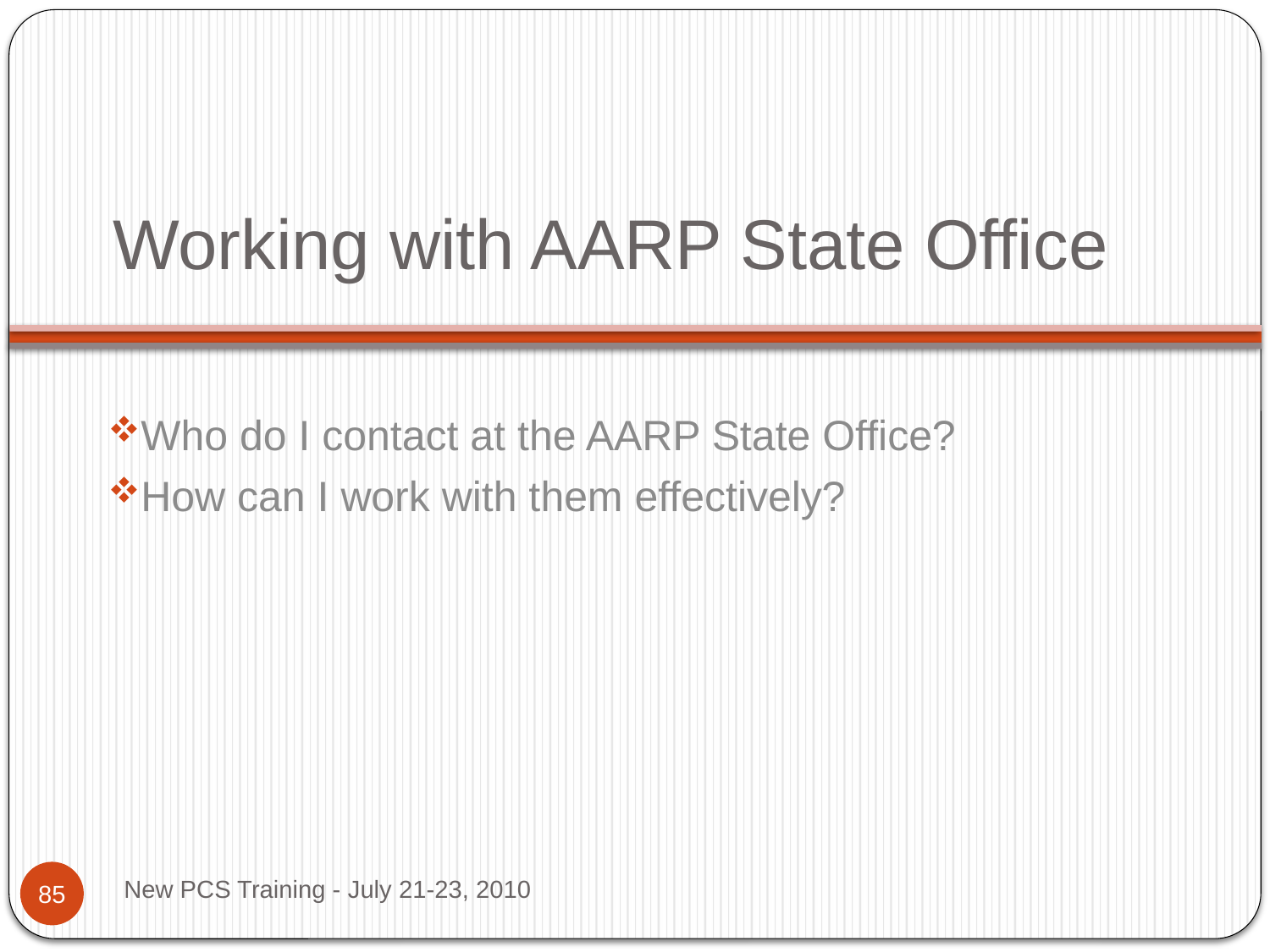

# Working with AARP State Office
Who do I contact at the AARP State Office?
How can I work with them effectively?
New PCS Training - July 21-23, 2010
85